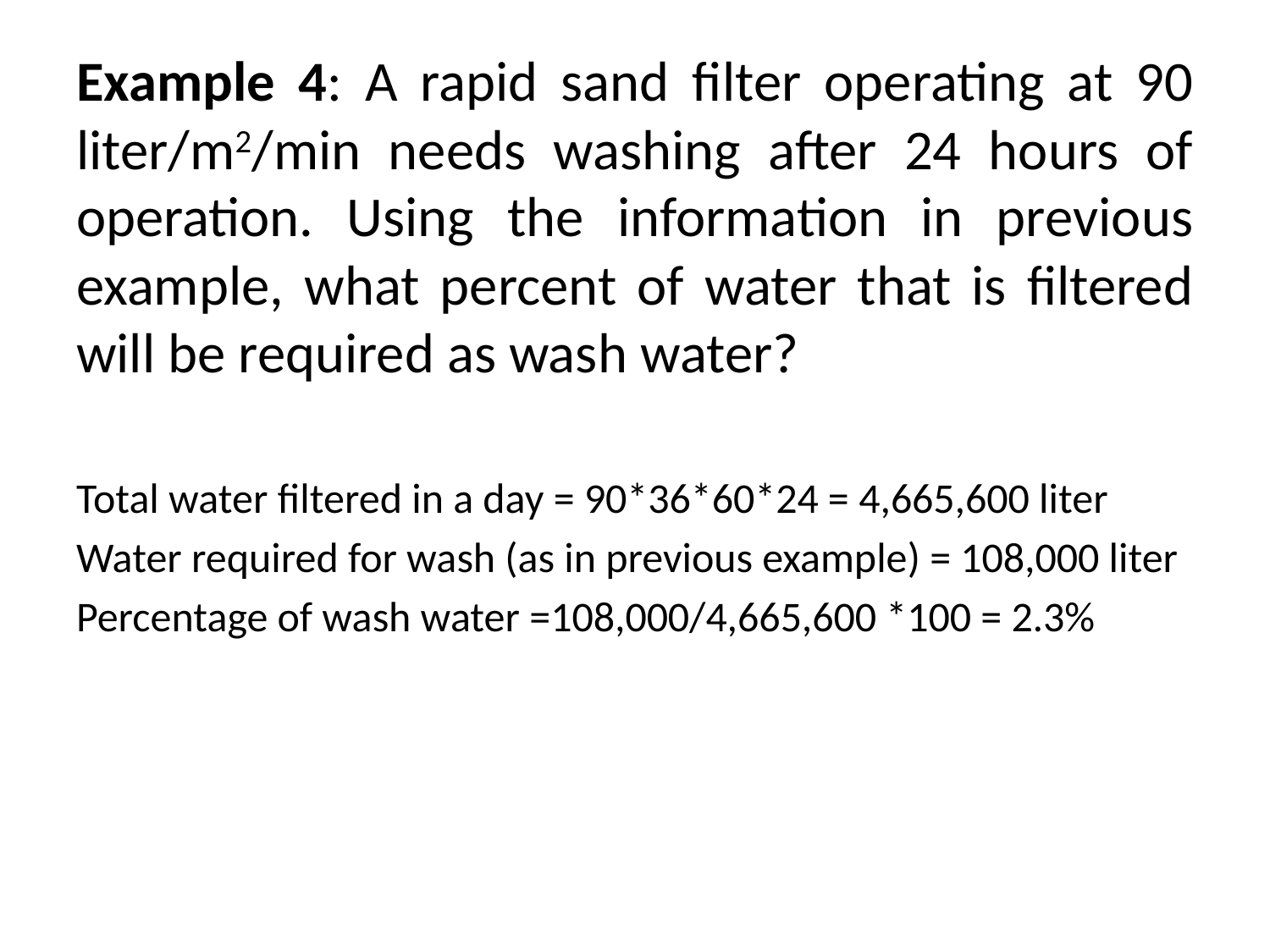

Example 4: A rapid sand filter operating at 90 liter/m2/min needs washing after 24 hours of operation. Using the information in previous example, what percent of water that is filtered will be required as wash water?

Total water filtered in a day = 90*36*60*24 = 4,665,600 liter
Water required for wash (as in previous example) = 108,000 liter
Percentage of wash water =108,000/4,665,600 *100 = 2.3%